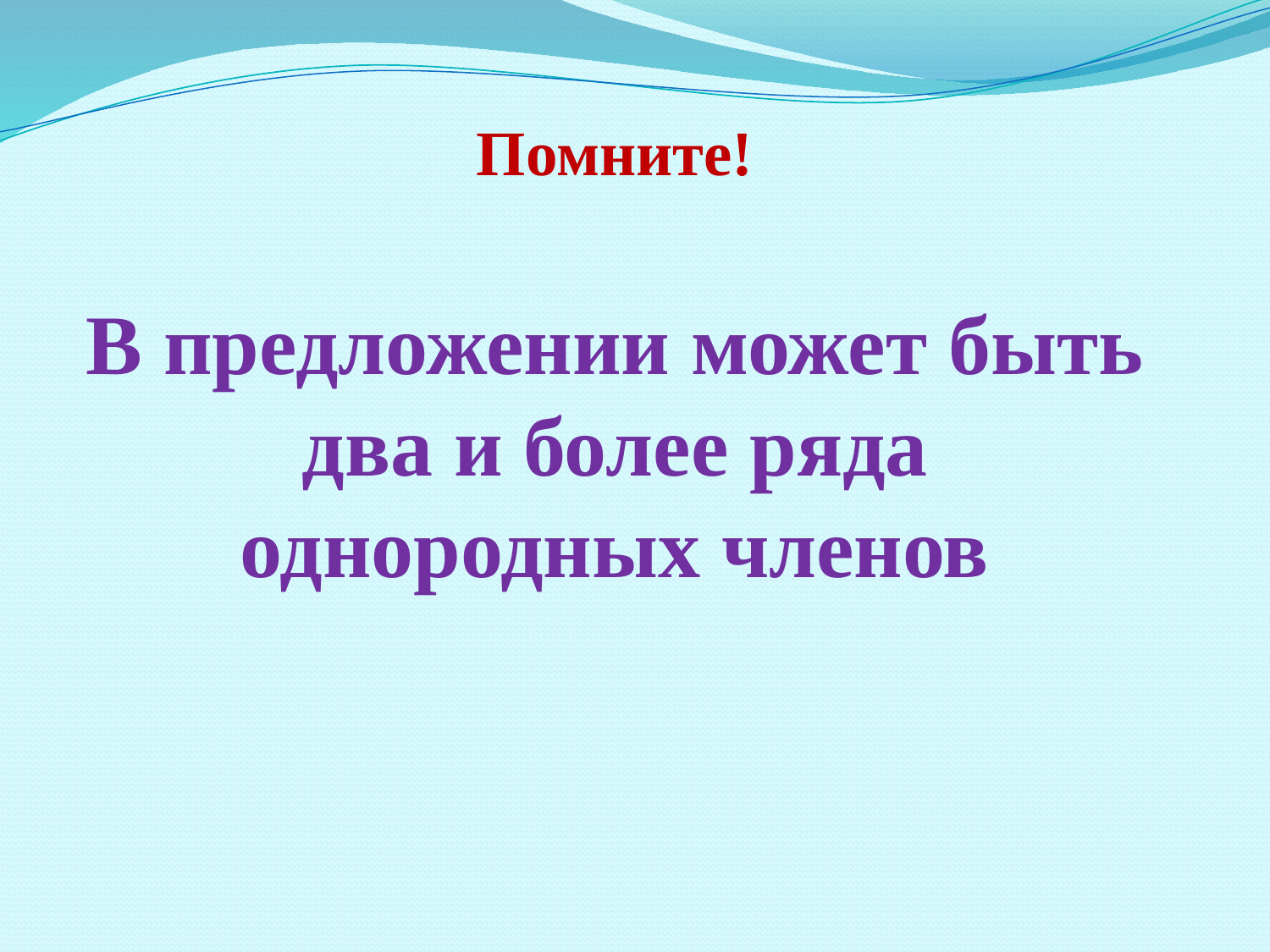

Помните!

В предложении может быть два и более ряда однородных членов